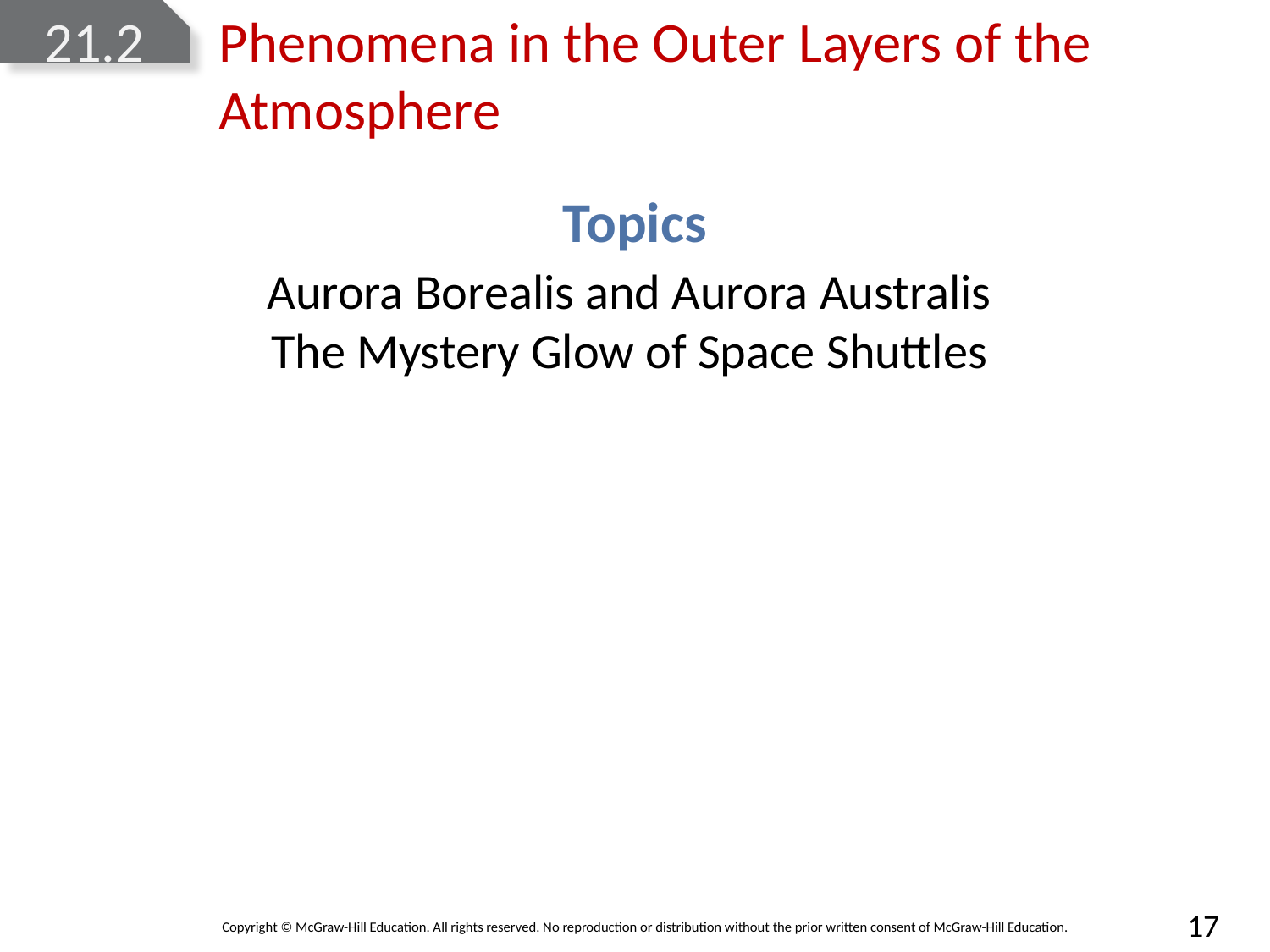

# 21.2	Phenomena in the Outer Layers of the Atmosphere
Topics
Aurora Borealis and Aurora Australis
The Mystery Glow of Space Shuttles